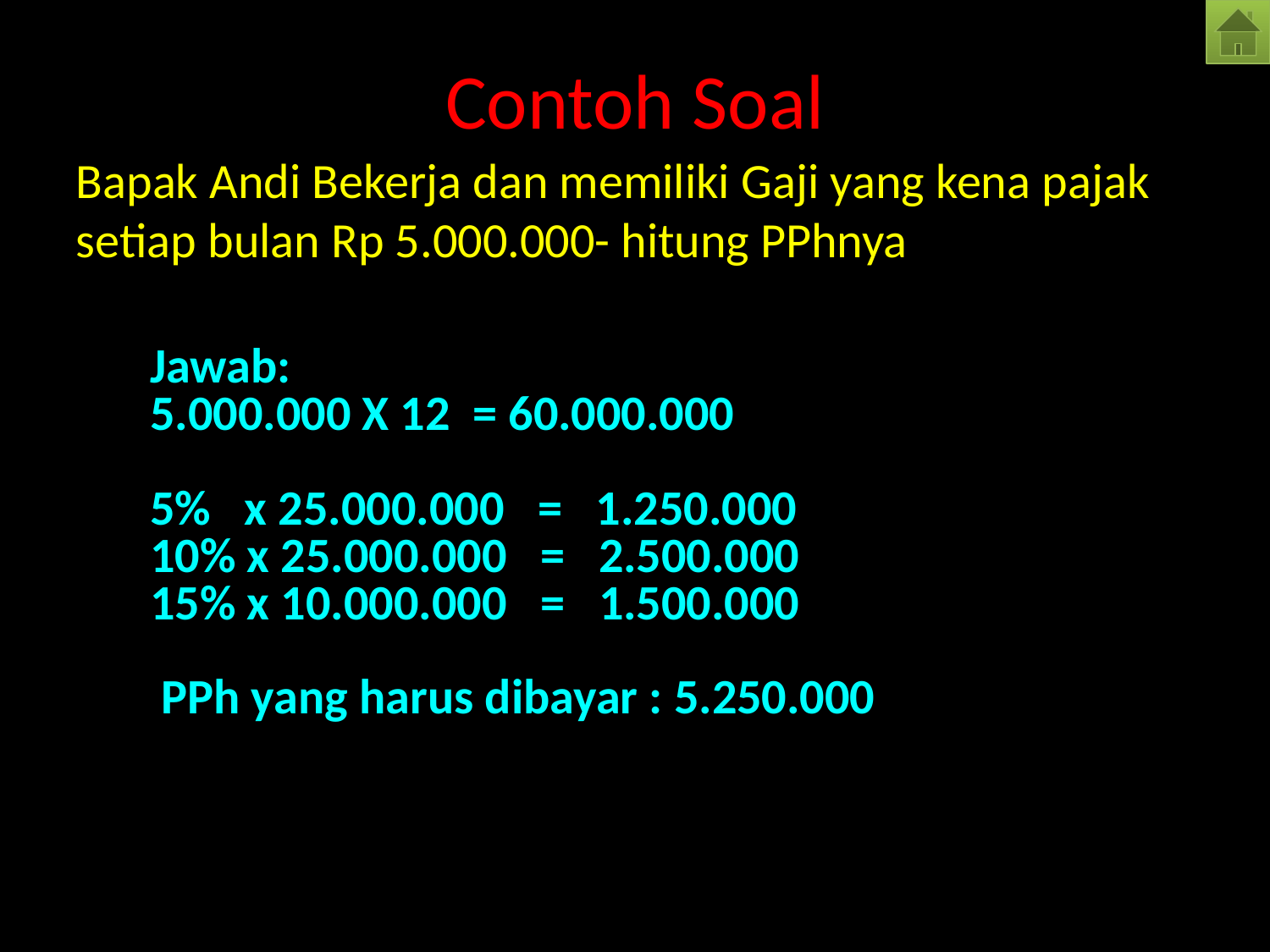

Contoh Soal
Bapak Andi Bekerja dan memiliki Gaji yang kena pajak setiap bulan Rp 5.000.000- hitung PPhnya
Jawab:
5.000.000 X 12  = 60.000.000

5%   x 25.000.000   =   1.250.000
10% x 25.000.000   =   2.500.000
15% x 10.000.000   =   1.500.000

 PPh yang harus dibayar : 5.250.000